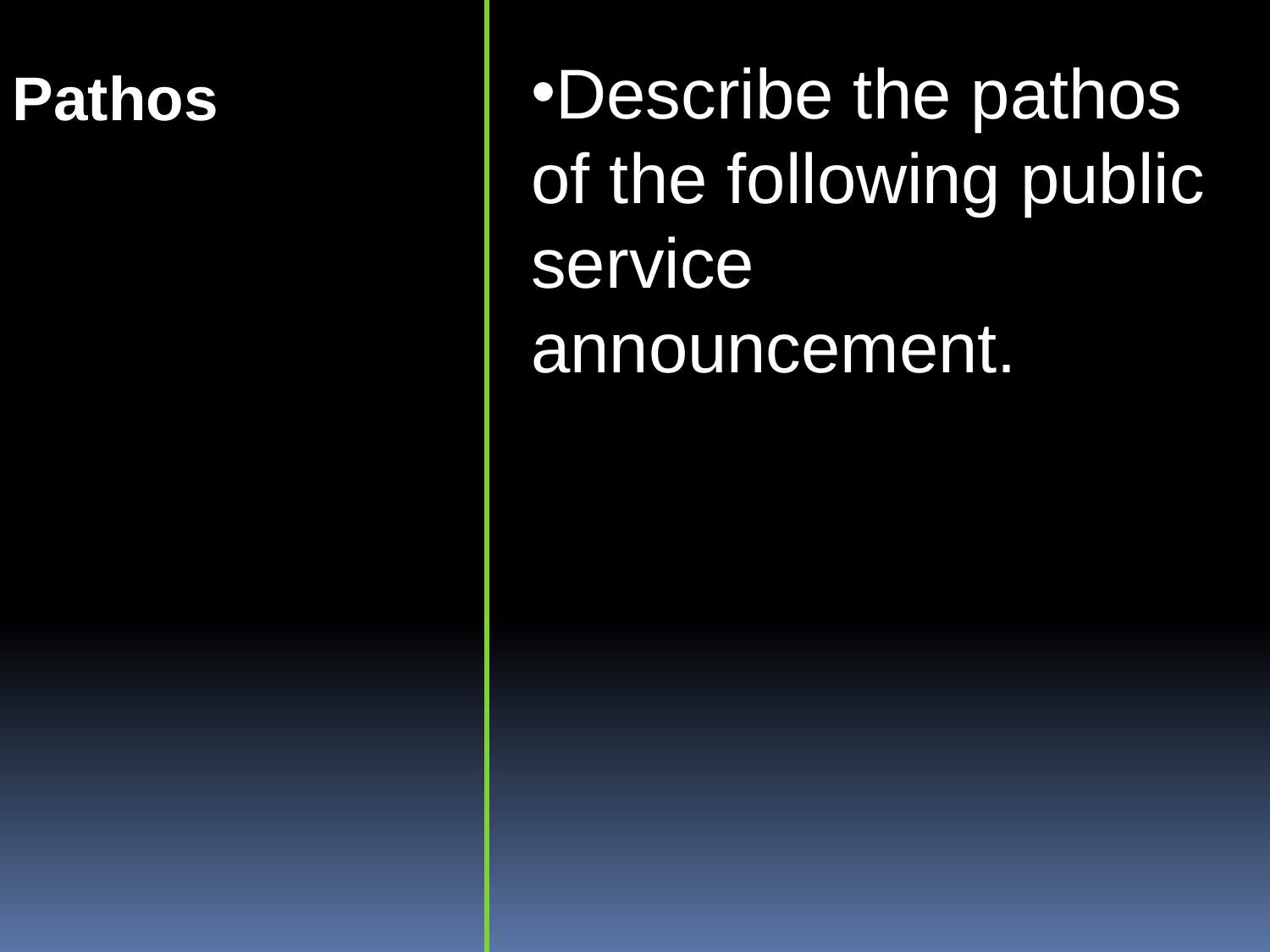

Describe the pathos of the following public service announcement.

Pathos